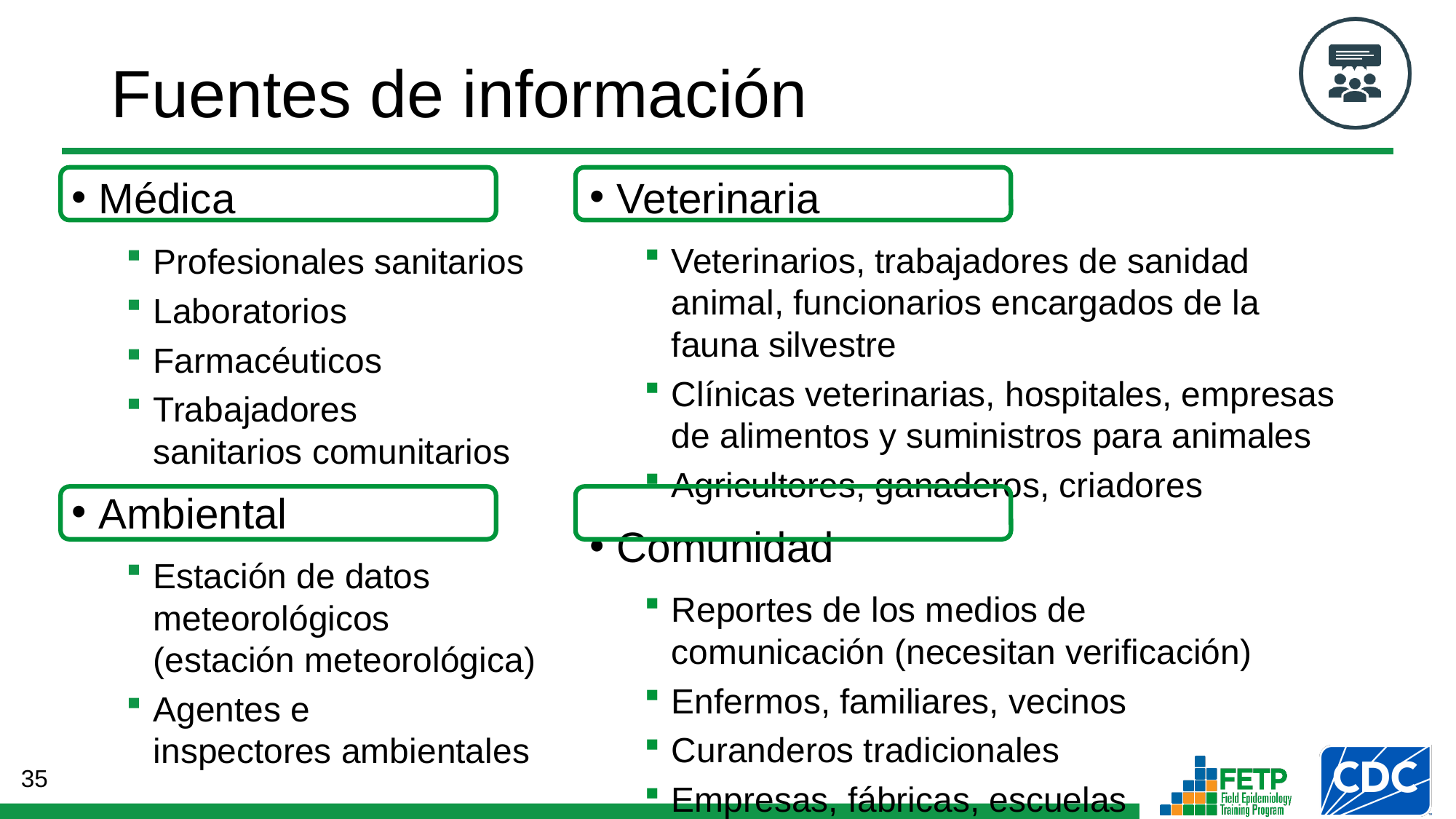

# Fuentes de información
Veterinaria
Veterinarios, trabajadores de sanidad animal, funcionarios encargados de la fauna silvestre
Clínicas veterinarias, hospitales, empresas de alimentos y suministros para animales
Agricultores, ganaderos, criadores
Comunidad
Reportes de los medios de
comunicación (necesitan verificación)
Enfermos, familiares, vecinos
Curanderos tradicionales
Empresas, fábricas, escuelas
Líderes comunitarios y religiosos
Médica
Profesionales sanitarios
Laboratorios
Farmacéuticos
Trabajadores
sanitarios comunitarios
Ambiental
Estación de datos meteorológicos
(estación meteorológica)
Agentes e
inspectores ambientales